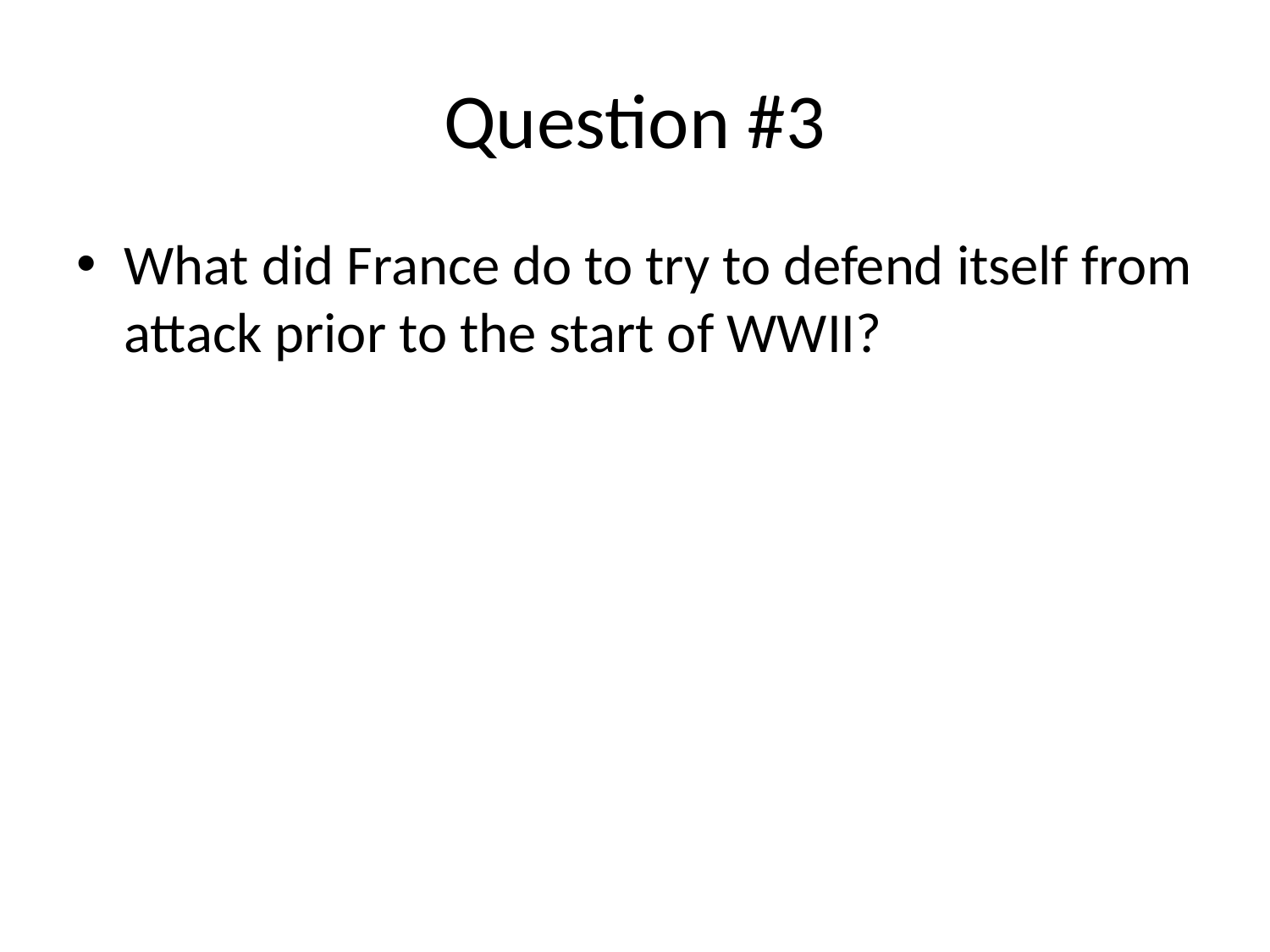

# Question #3
What did France do to try to defend itself from attack prior to the start of WWII?